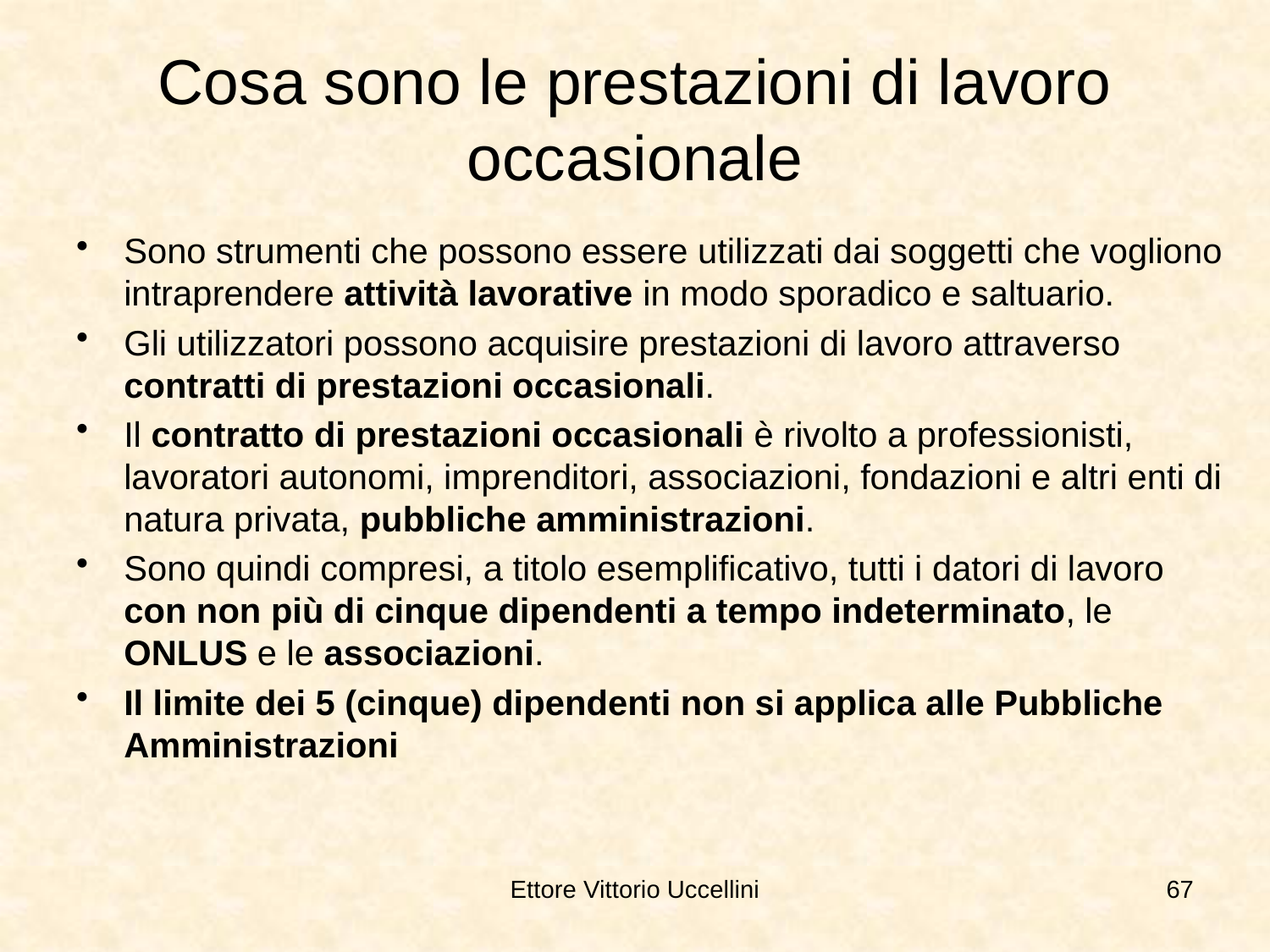

# Cosa sono le prestazioni di lavoro occasionale
Sono strumenti che possono essere utilizzati dai soggetti che vogliono intraprendere attività lavorative in modo sporadico e saltuario.
Gli utilizzatori possono acquisire prestazioni di lavoro attraverso contratti di prestazioni occasionali.
Il contratto di prestazioni occasionali è rivolto a professionisti, lavoratori autonomi, imprenditori, associazioni, fondazioni e altri enti di natura privata, pubbliche amministrazioni.
Sono quindi compresi, a titolo esemplificativo, tutti i datori di lavoro con non più di cinque dipendenti a tempo indeterminato, le ONLUS e le associazioni.
Il limite dei 5 (cinque) dipendenti non si applica alle Pubbliche Amministrazioni
Ettore Vittorio Uccellini
67